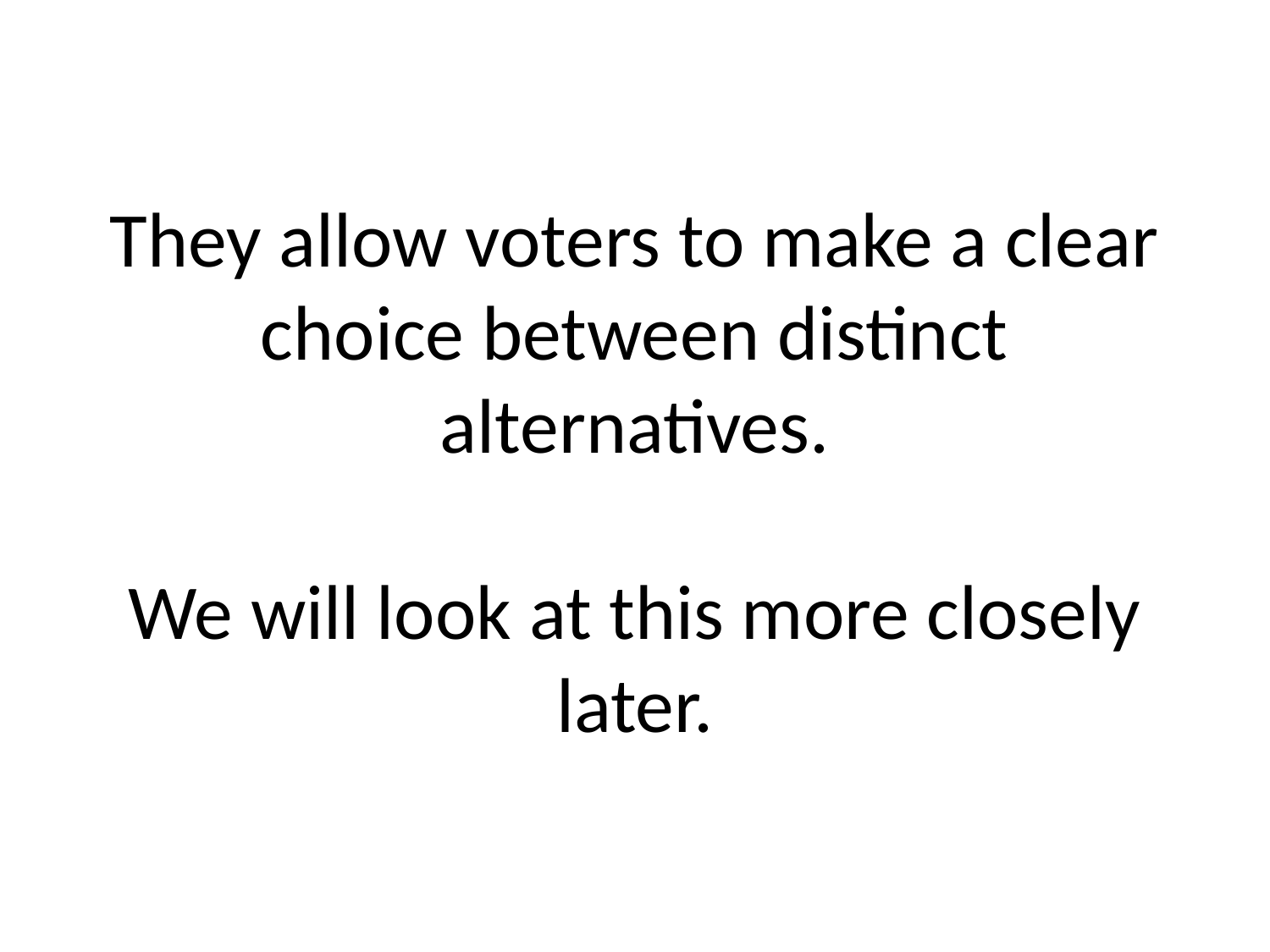

# They allow voters to make a clear choice between distinct alternatives. We will look at this more closely later.